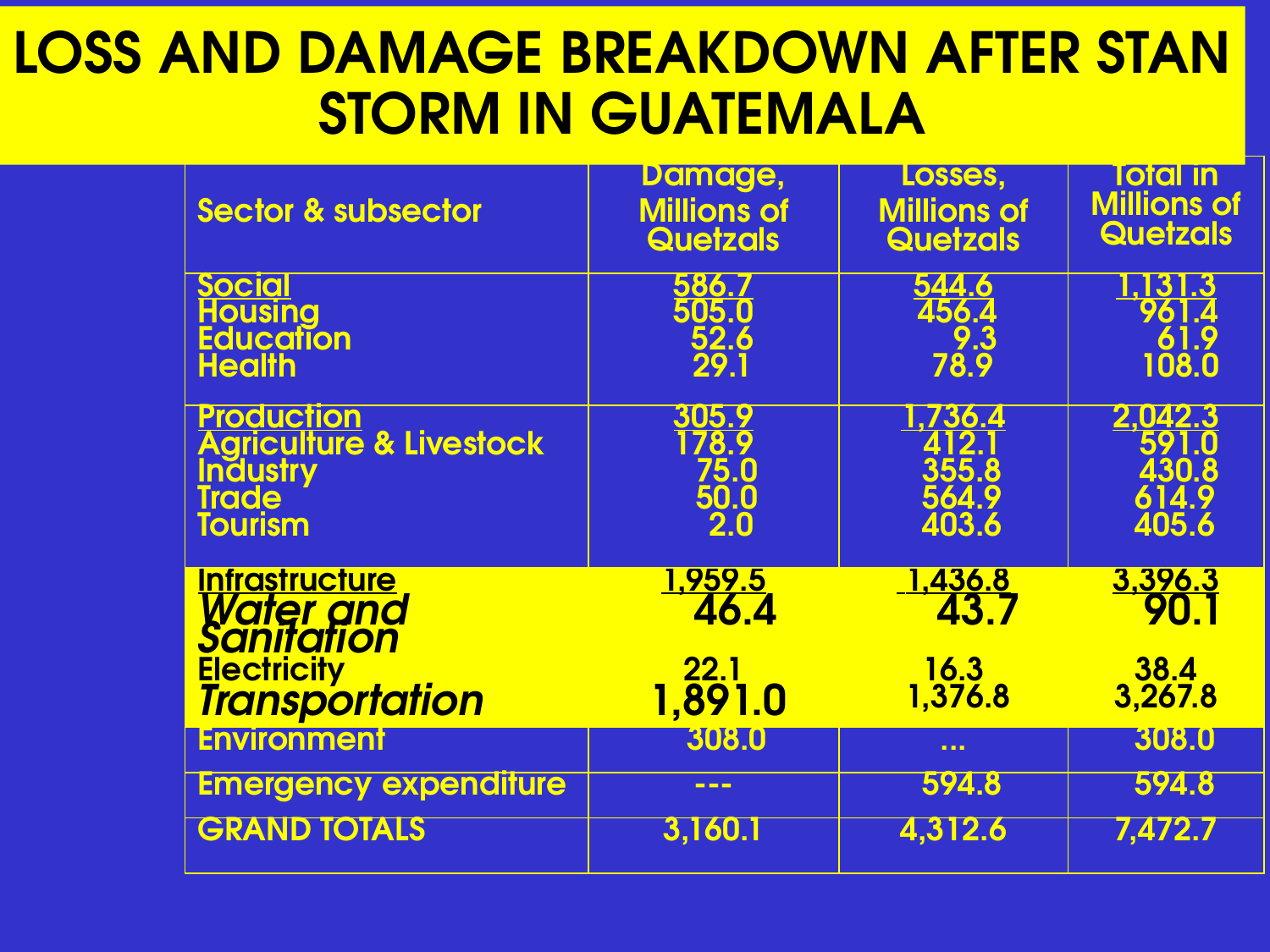

# LOSS AND DAMAGE BREAKDOWN AFTER STAN STORM IN GUATEMALA
| Sector & subsector | Damage, Millions of Quetzals | Losses, Millions of Quetzals | Total in Millions of Quetzals |
| --- | --- | --- | --- |
| Social Housing Education Health | 586.7 505.0 52.6 29.1 | 544.6 456.4 9.3 78.9 | 1,131.3 961.4 61.9 108.0 |
| Production Agriculture & Livestock Industry Trade Tourism | 305.9 178.9 75.0 50.0 2.0 | 1,736.4 412.1 355.8 564.9 403.6 | 2,042.3 591.0 430.8 614.9 405.6 |
| Infrastructure Water and Sanitation Electricity Transportation | 1,959.5 46.4 22.1 1,891.0 | 1,436.8 43.7 16.3 1,376.8 | 3,396.3 90.1 38.4 3,267.8 |
| Environment | 308.0 | ... | 308.0 |
| Emergency expenditure | --- | 594.8 | 594.8 |
| GRAND TOTALS | 3,160.1 | 4,312.6 | 7,472.7 |